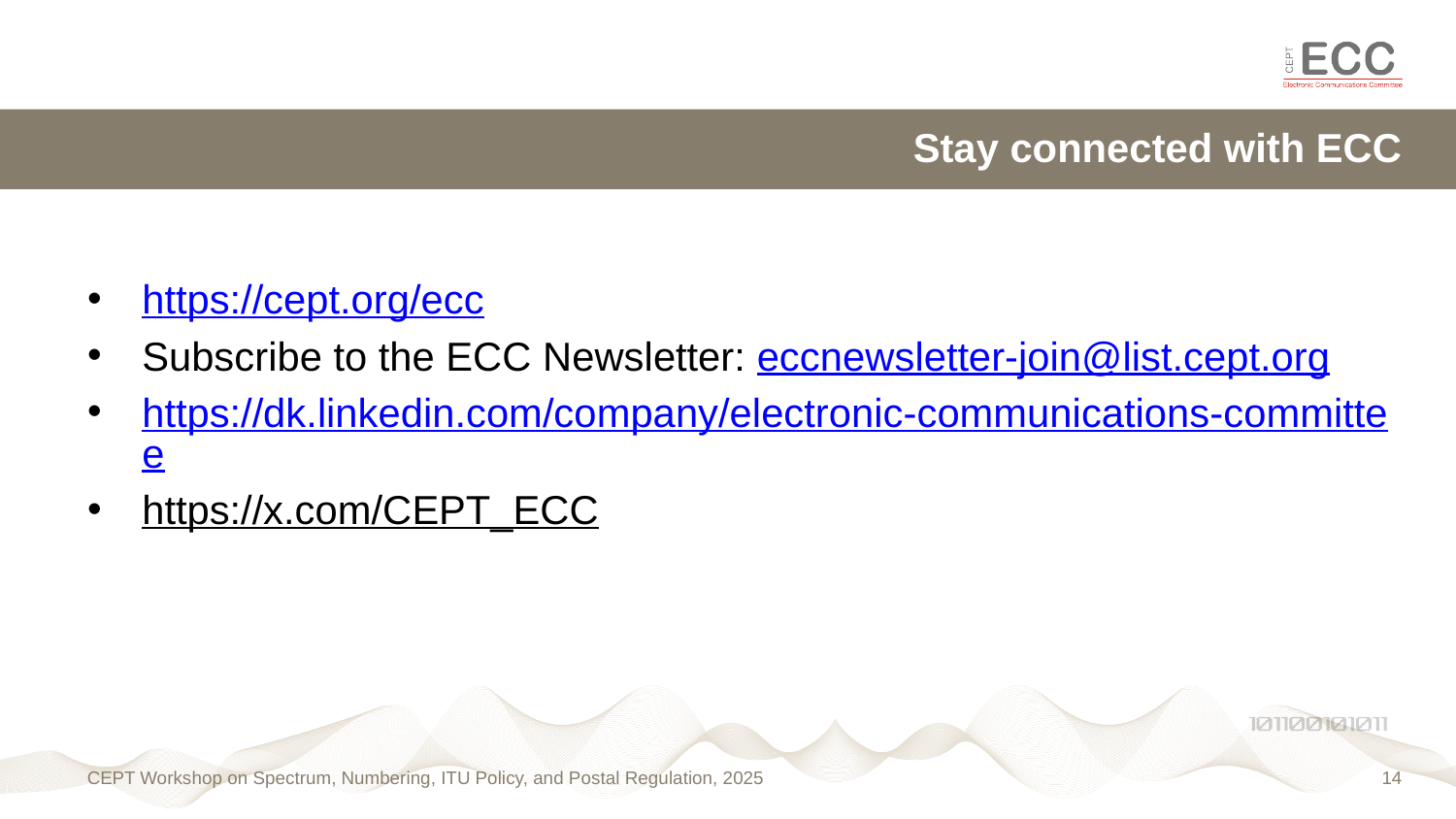

# Stay connected with ECC

https://cept.org/ecc
Subscribe to the ECC Newsletter: eccnewsletter-join@list.cept.org
https://dk.linkedin.com/company/electronic-communications-committee
https://x.com/CEPT_ECC
CEPT Workshop on Spectrum, Numbering, ITU Policy, and Postal Regulation, 2025
14